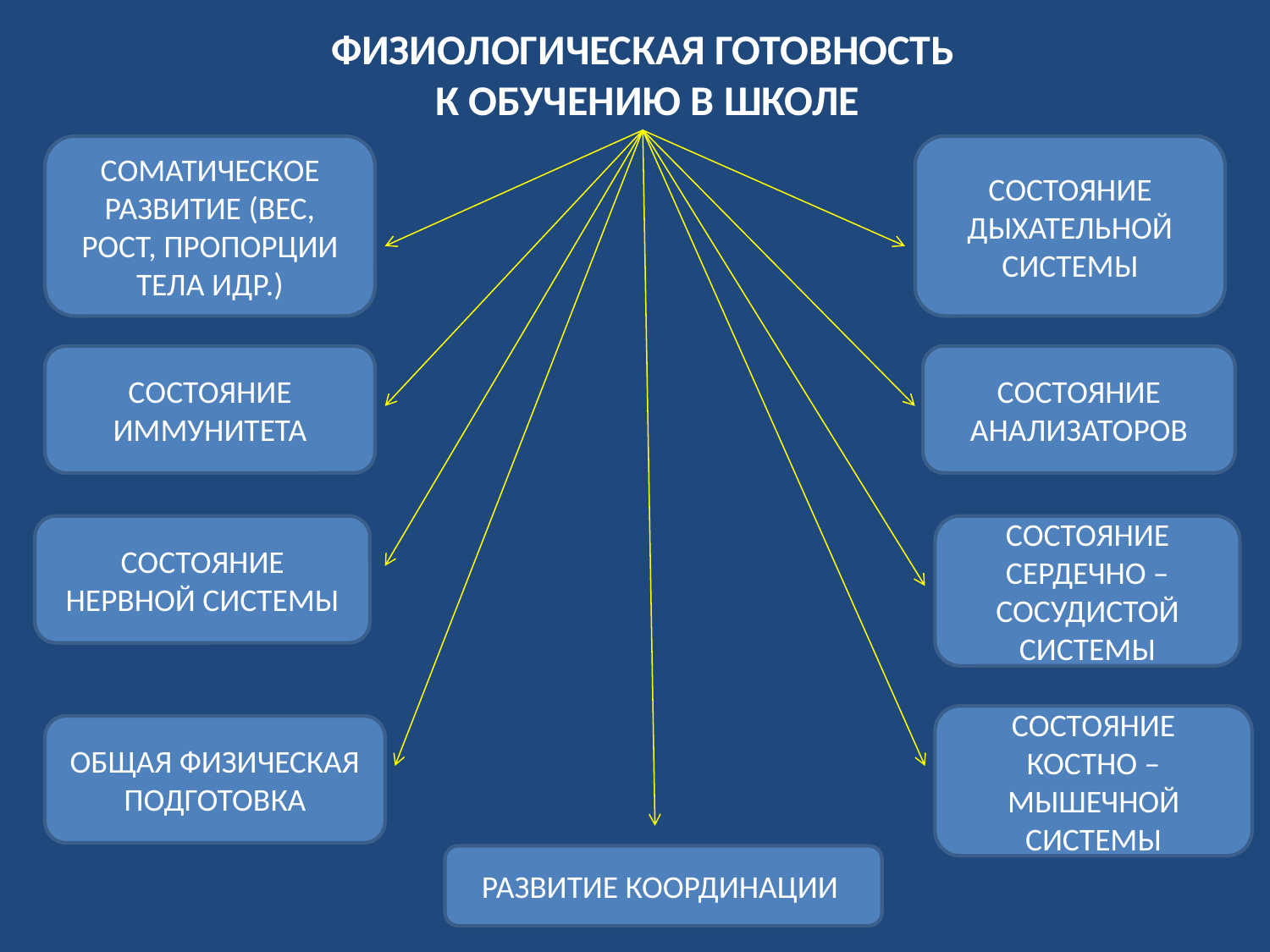

ФИЗИОЛОГИЧЕСКАЯ ГОТОВНОСТЬ
 К ОБУЧЕНИЮ В ШКОЛЕ
СОМАТИЧЕСКОЕ РАЗВИТИЕ (ВЕС, РОСТ, ПРОПОРЦИИ ТЕЛА ИДР.)
СОСТОЯНИЕ ДЫХАТЕЛЬНОЙ СИСТЕМЫ
СОСТОЯНИЕ ИММУНИТЕТА
СОСТОЯНИЕ АНАЛИЗАТОРОВ
СОСТОЯНИЕ НЕРВНОЙ СИСТЕМЫ
СОСТОЯНИЕ СЕРДЕЧНО – СОСУДИСТОЙ СИСТЕМЫ
СОСТОЯНИЕ КОСТНО – МЫШЕЧНОЙ СИСТЕМЫ
ОБЩАЯ ФИЗИЧЕСКАЯ ПОДГОТОВКА
РАЗВИТИЕ КООРДИНАЦИИ